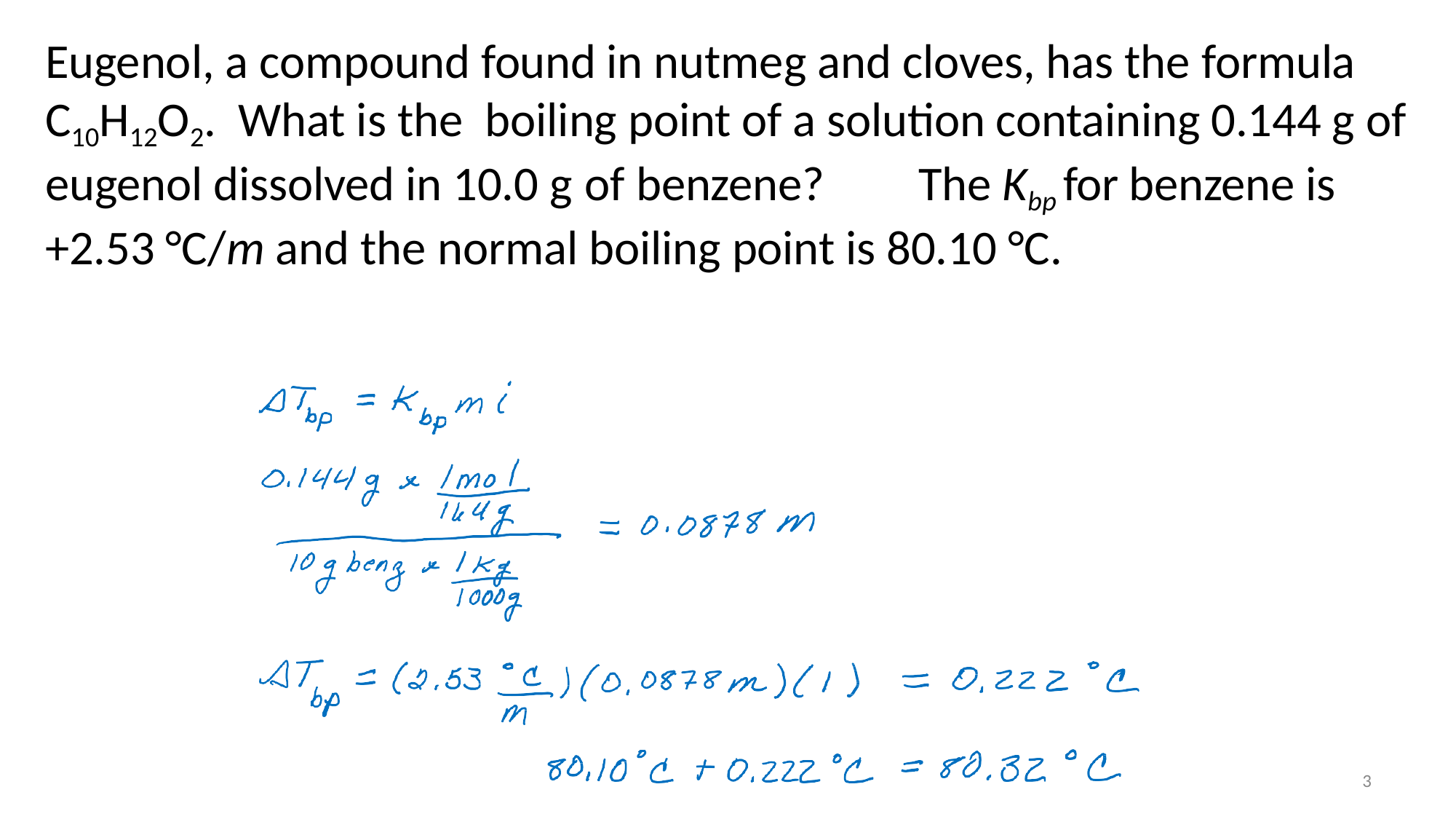

Eugenol, a compound found in nutmeg and cloves, has the formula C10H12O2.  What is the  boiling point of a solution containing 0.144 g of  eugenol dissolved in 10.0 g of benzene?	The Kbp for benzene is +2.53 °C/m and the normal boiling point is 80.10 °C.

3